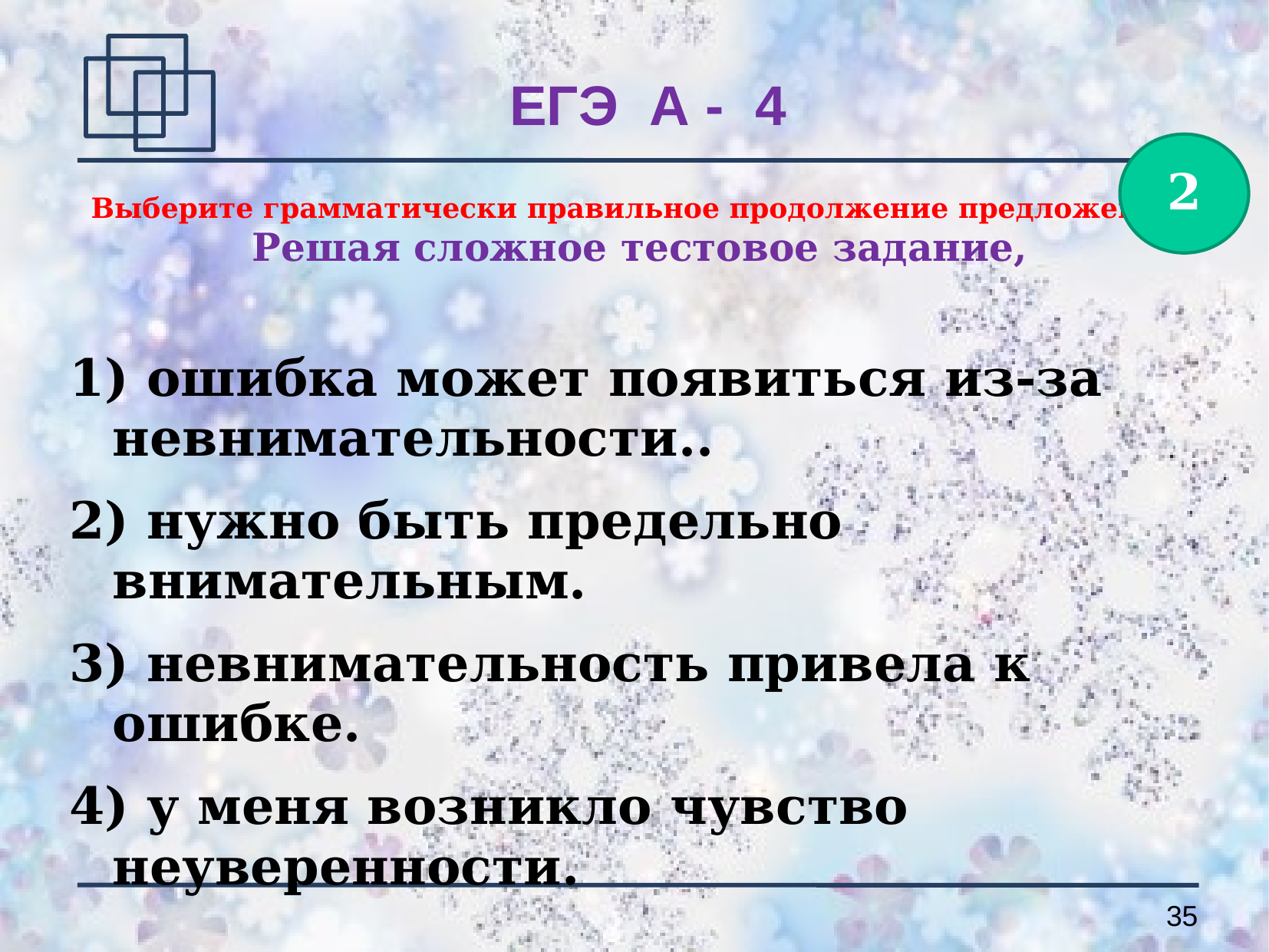

ЕГЭ  А -  4
2
# Выберите грамматически правильное продолжение предложения. Решая сложное тестовое задание,
1) ошибка может появиться из-за невнимательности..
2) нужно быть предельно внимательным.
3) невнимательность привела к ошибке.
4) у меня возникло чувство неуверенности.